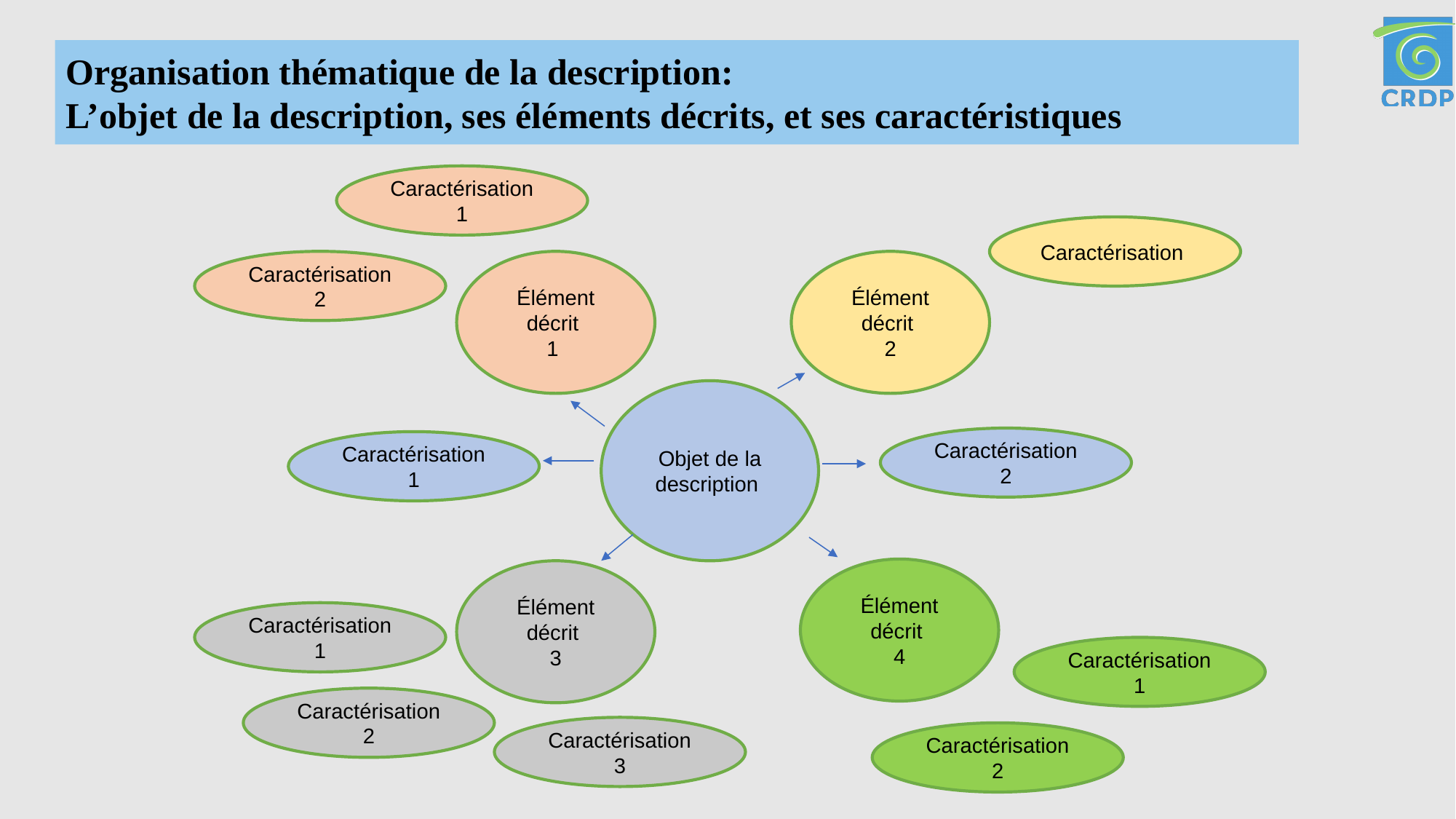

Organisation thématique de la description:
L’objet de la description, ses éléments décrits, et ses caractéristiques
Caractérisation 1
Caractérisation
Caractérisation 2
Élément décrit
1
Élément décrit
2
Objet de la description
Caractérisation 2
Caractérisation 1
Élément décrit
4
Élément décrit
3
Caractérisation 1
Caractérisation 1
Caractérisation 2
Caractérisation 3
Caractérisation 2